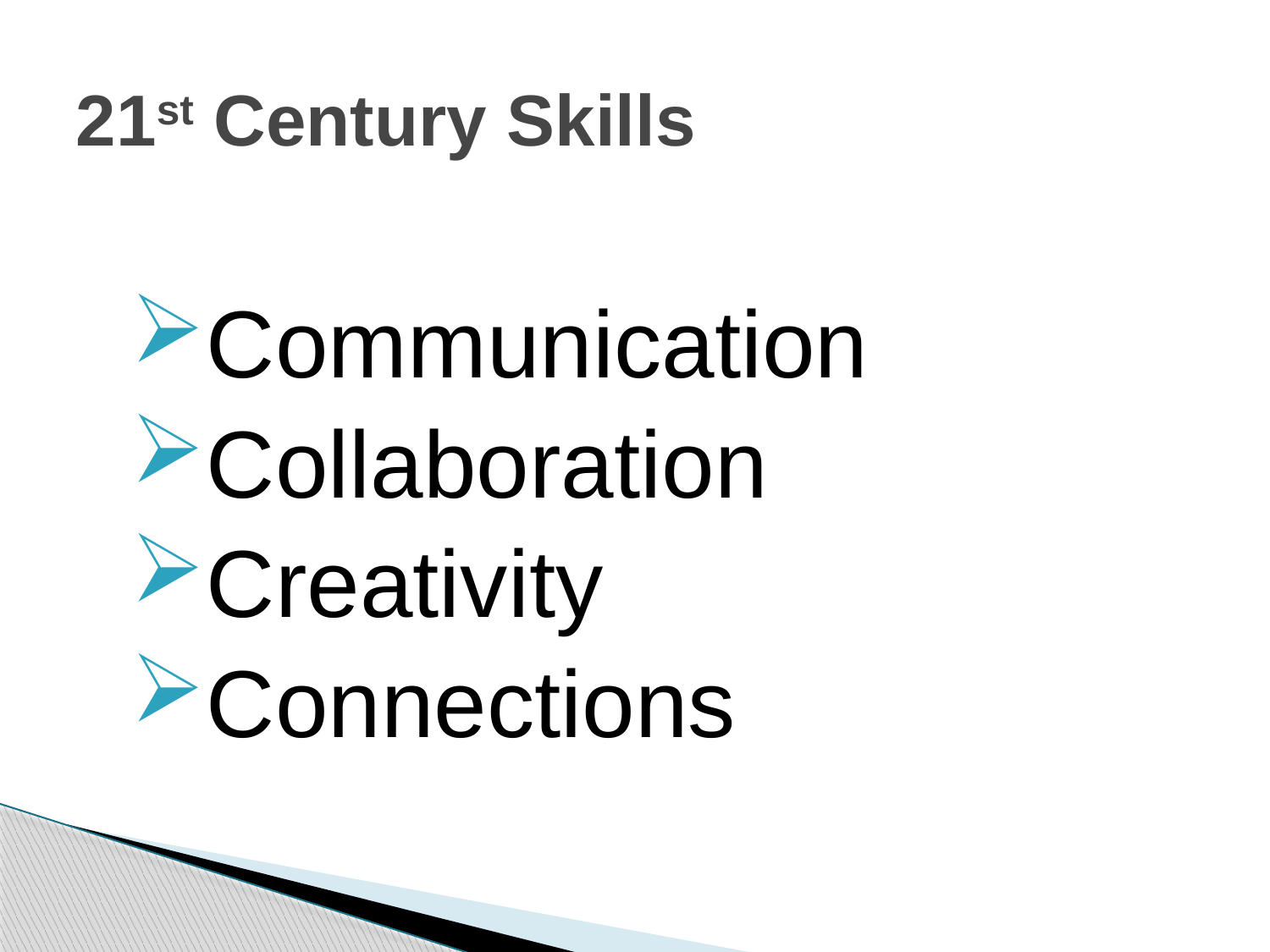

# 21st Century Skills
Communication
Collaboration
Creativity
Connections